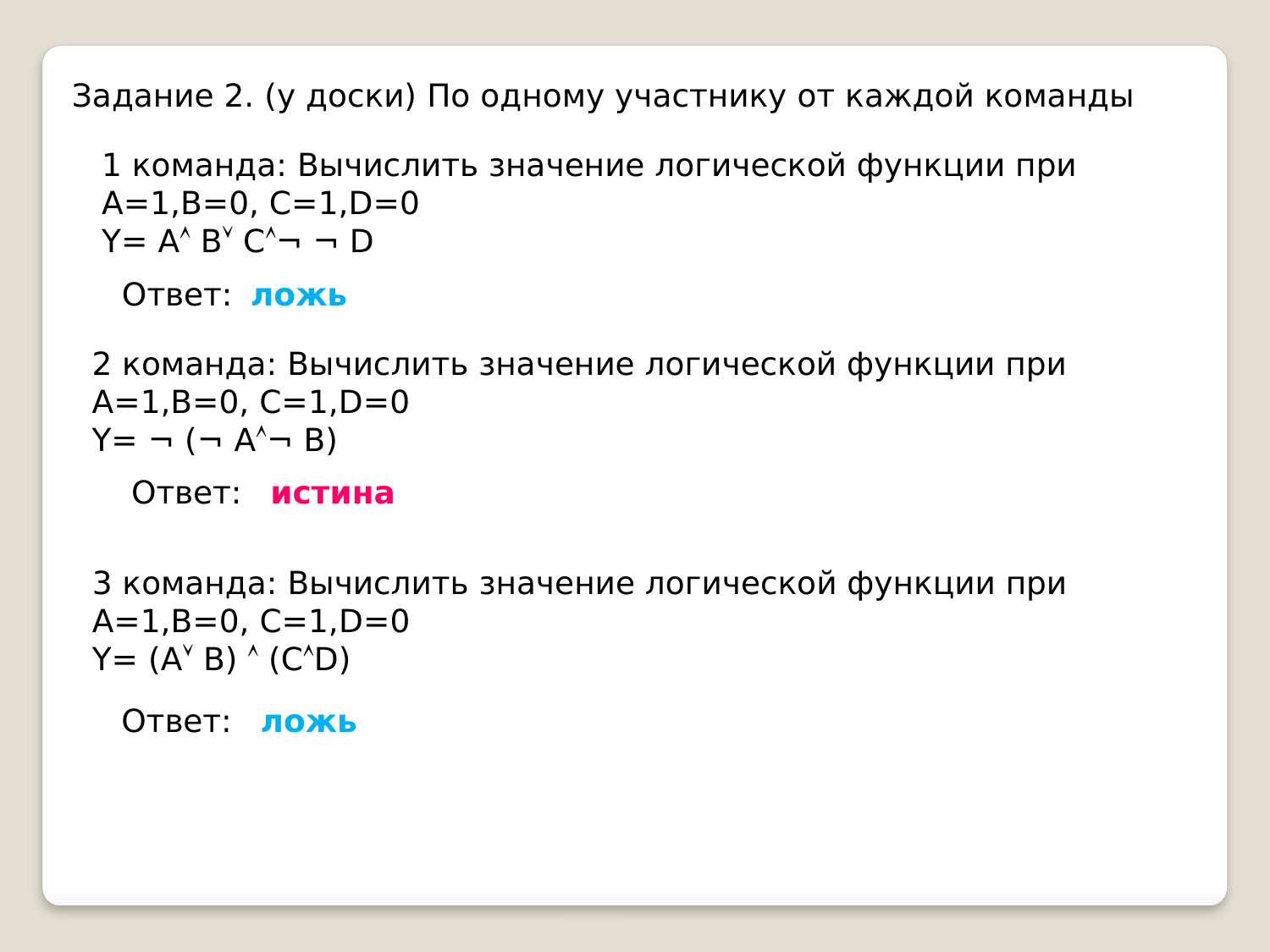

Задание 2. (у доски) По одному участнику от каждой команды
1 команда: Вычислить значение логической функции при А=1,В=0, С=1,D=0
Y= A∧ B∨ C∧¬ ¬ D
Ответ:
ложь
2 команда: Вычислить значение логической функции при А=1,В=0, С=1,D=0
Y= ¬ (¬ A∧¬ B)
Ответ:
истина
3 команда: Вычислить значение логической функции при А=1,В=0, С=1,D=0
Y= (A∨ B) ∧ (C∧D)
Ответ:
ложь